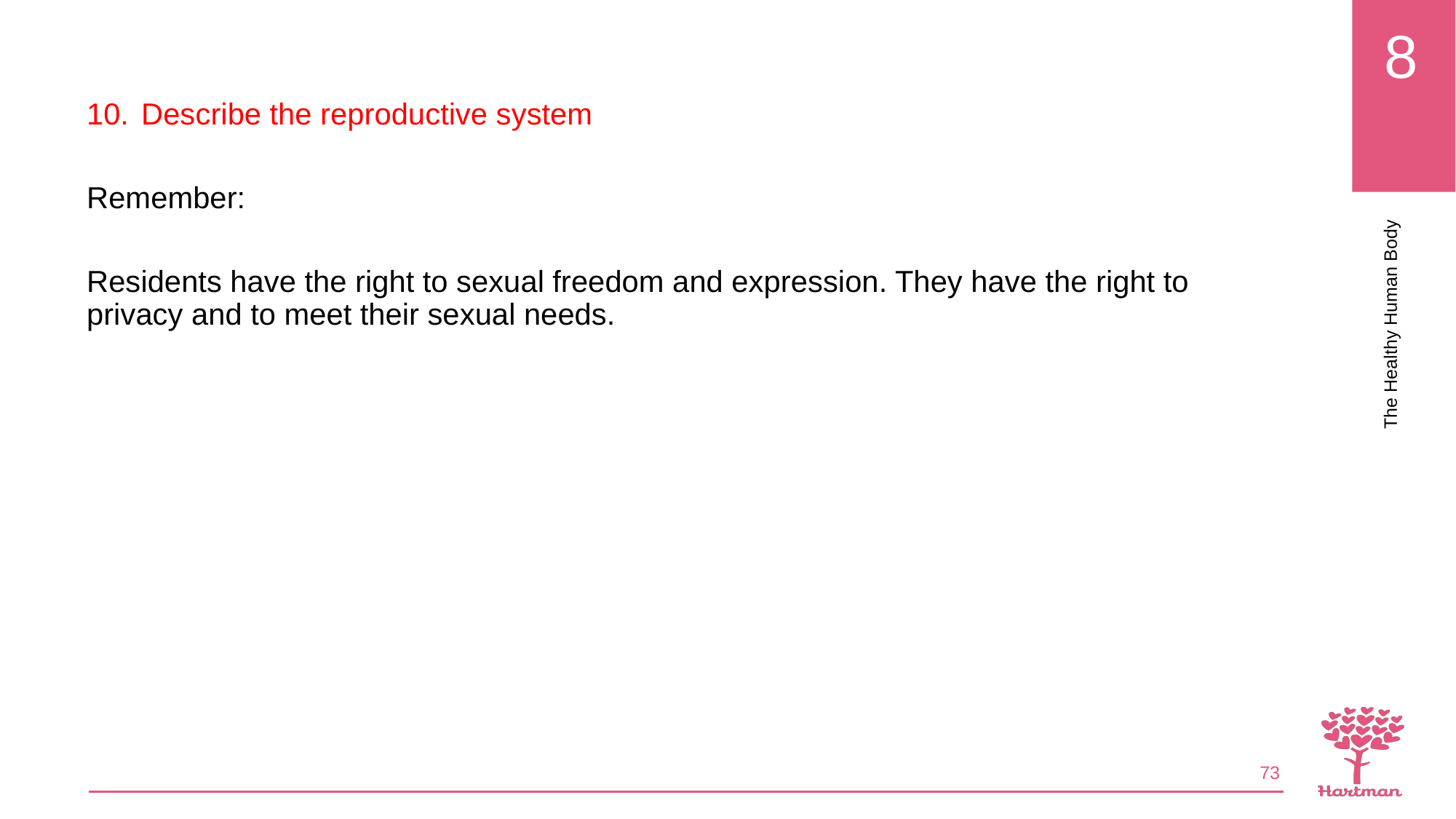

Describe the reproductive system

Remember:

Residents have the right to sexual freedom and expression. They have the right to privacy and to meet their sexual needs.

73